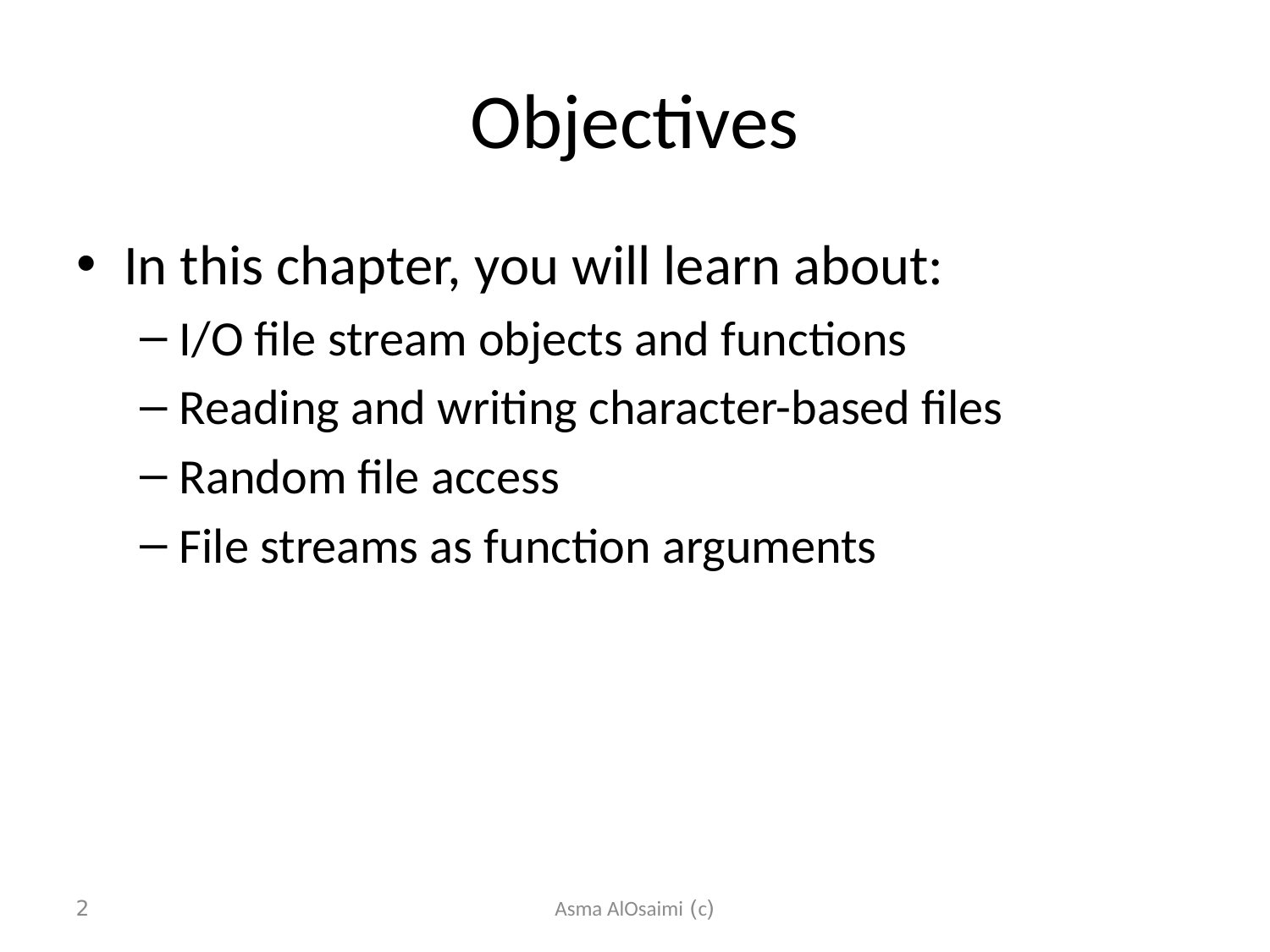

# Objectives
In this chapter, you will learn about:
I/O file stream objects and functions
Reading and writing character-based files
Random file access
File streams as function arguments

2
(c) Asma AlOsaimi